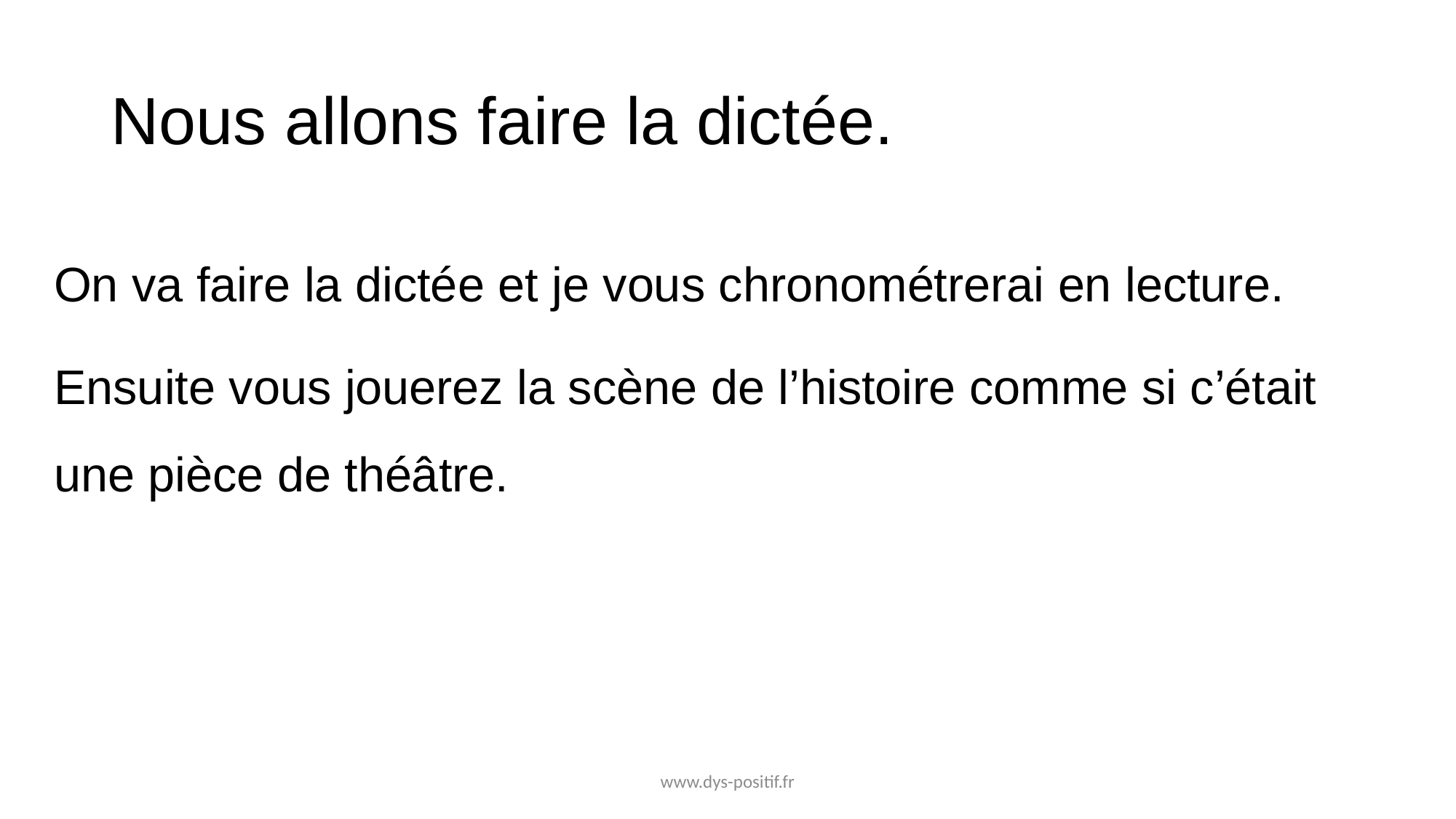

# Nous allons faire la dictée.
On va faire la dictée et je vous chronométrerai en lecture.
Ensuite vous jouerez la scène de l’histoire comme si c’était une pièce de théâtre.

www.dys-positif.fr